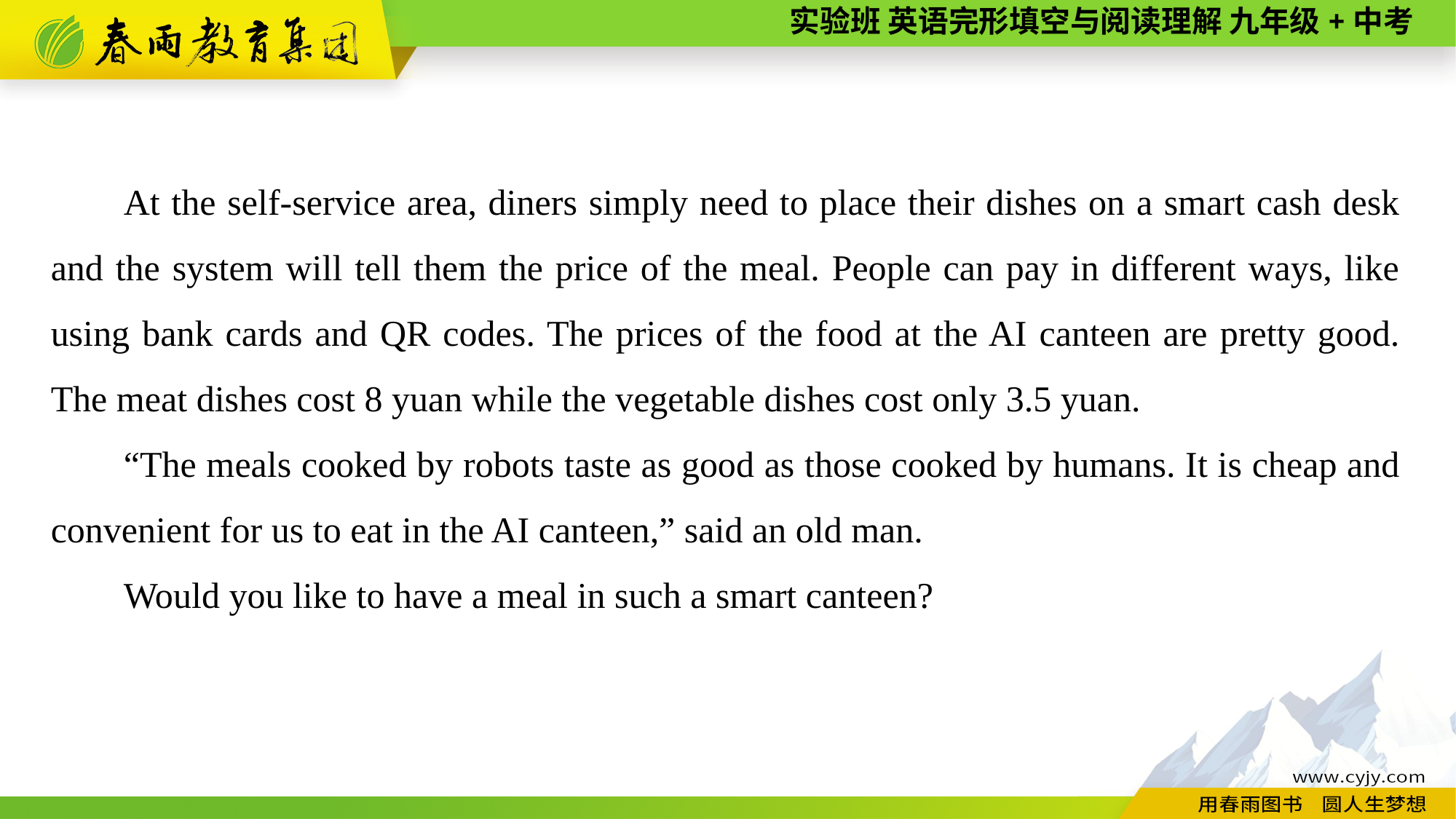

At the self-service area, diners simply need to place their dishes on a smart cash desk and the system will tell them the price of the meal. People can pay in different ways, like using bank cards and QR codes. The prices of the food at the AI canteen are pretty good. The meat dishes cost 8 yuan while the vegetable dishes cost only 3.5 yuan.
“The meals cooked by robots taste as good as those cooked by humans. It is cheap and convenient for us to eat in the AI canteen,” said an old man.
Would you like to have a meal in such a smart canteen?